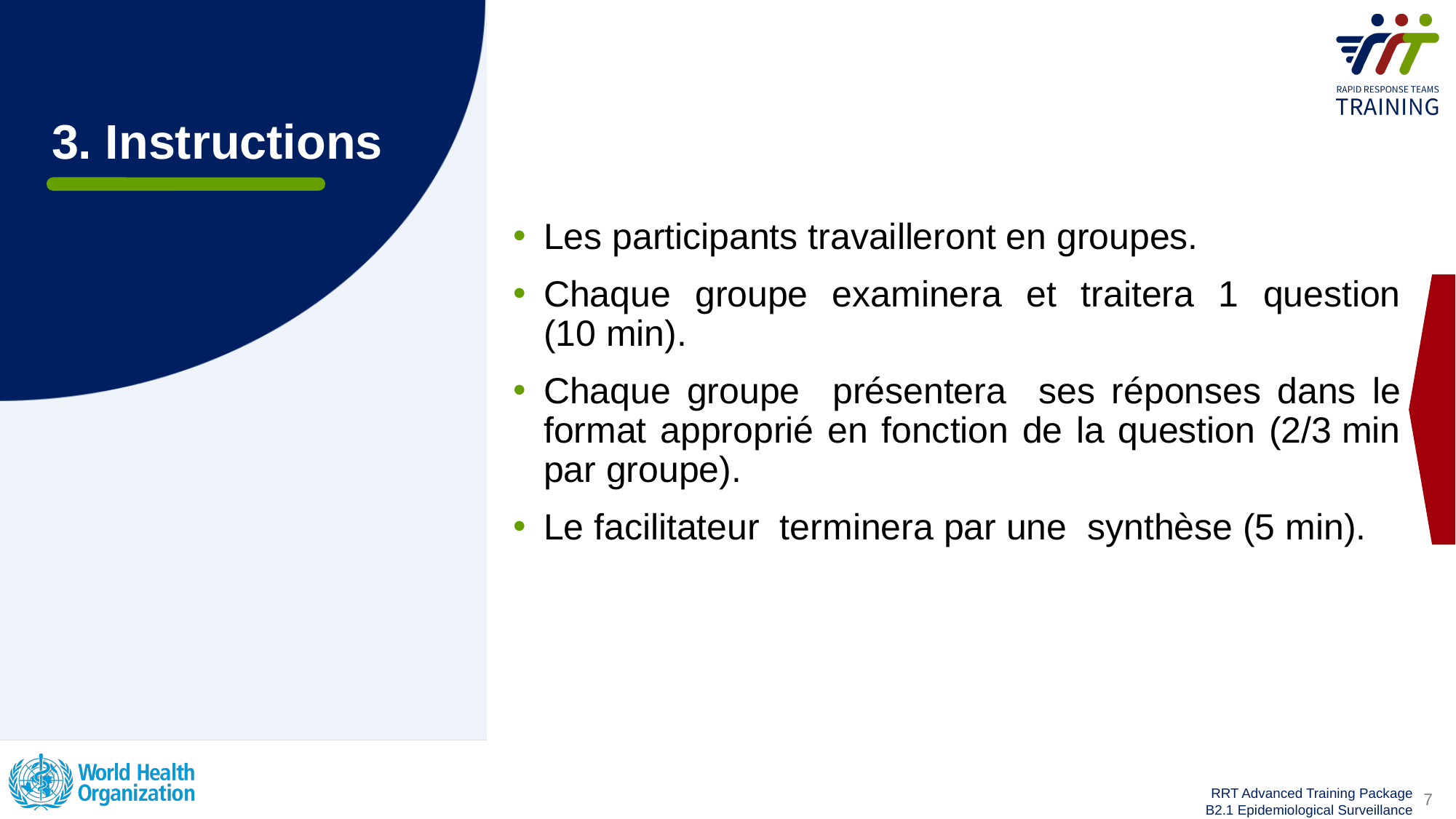

3. Instructions
Les participants travailleront en groupes.
Chaque groupe examinera et traitera 1 question (10 min).
Chaque groupe  présentera  ses réponses dans le format approprié en fonction de la question (2/3 min par groupe).
Le facilitateur  terminera par une  synthèse (5 min).